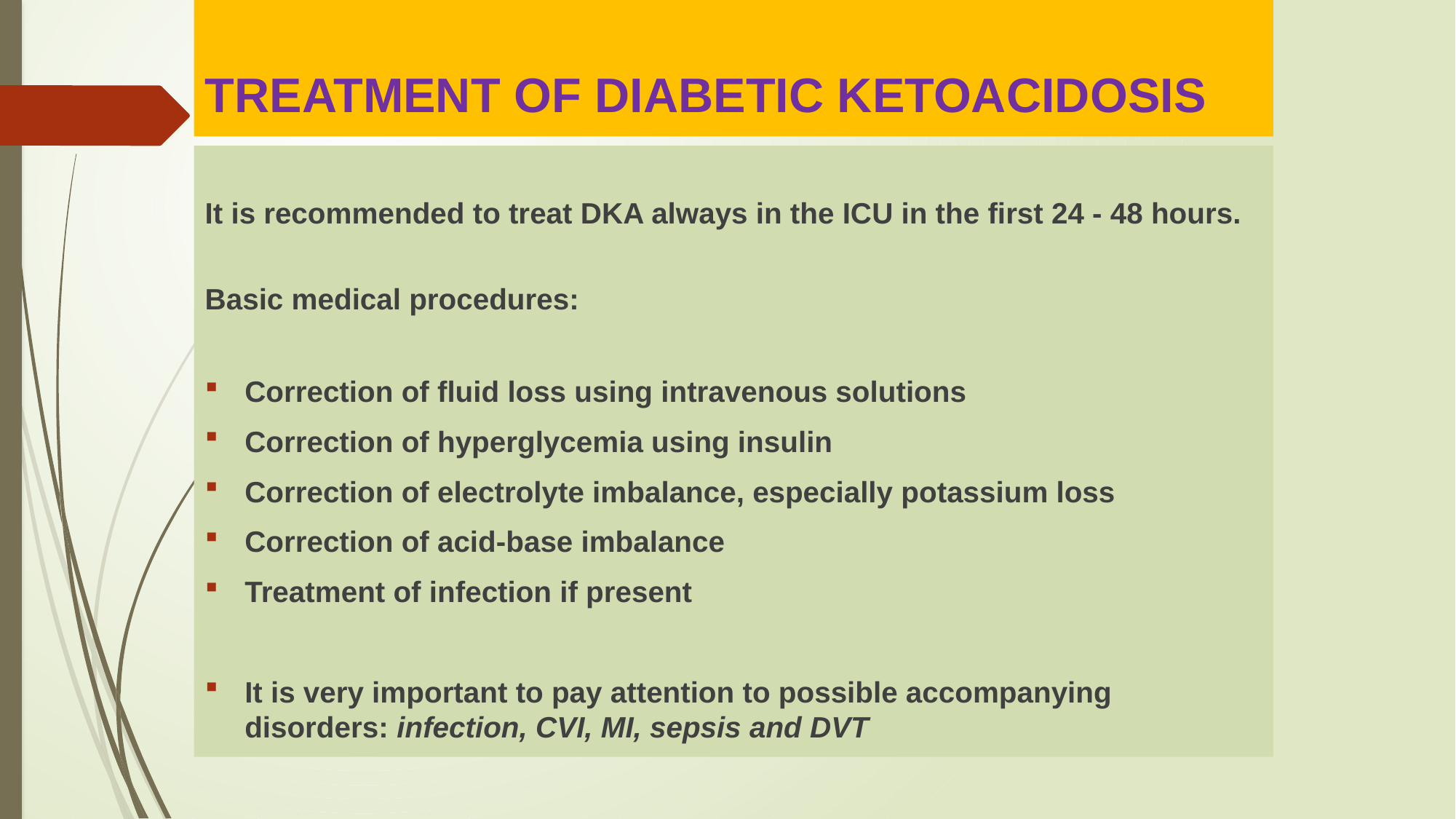

# TREATMENT OF DIABETIC KETOACIDOSIS

It is recommended to treat DKA always in the ICU in the first 24 - 48 hours.

Basic medical procedures:

Correction of fluid loss using intravenous solutions
Correction of hyperglycemia using insulin
Correction of electrolyte imbalance, especially potassium loss
Correction of acid-base imbalance
Treatment of infection if present

It is very important to pay attention to possible accompanying disorders: infection, CVI, MI, sepsis and DVT